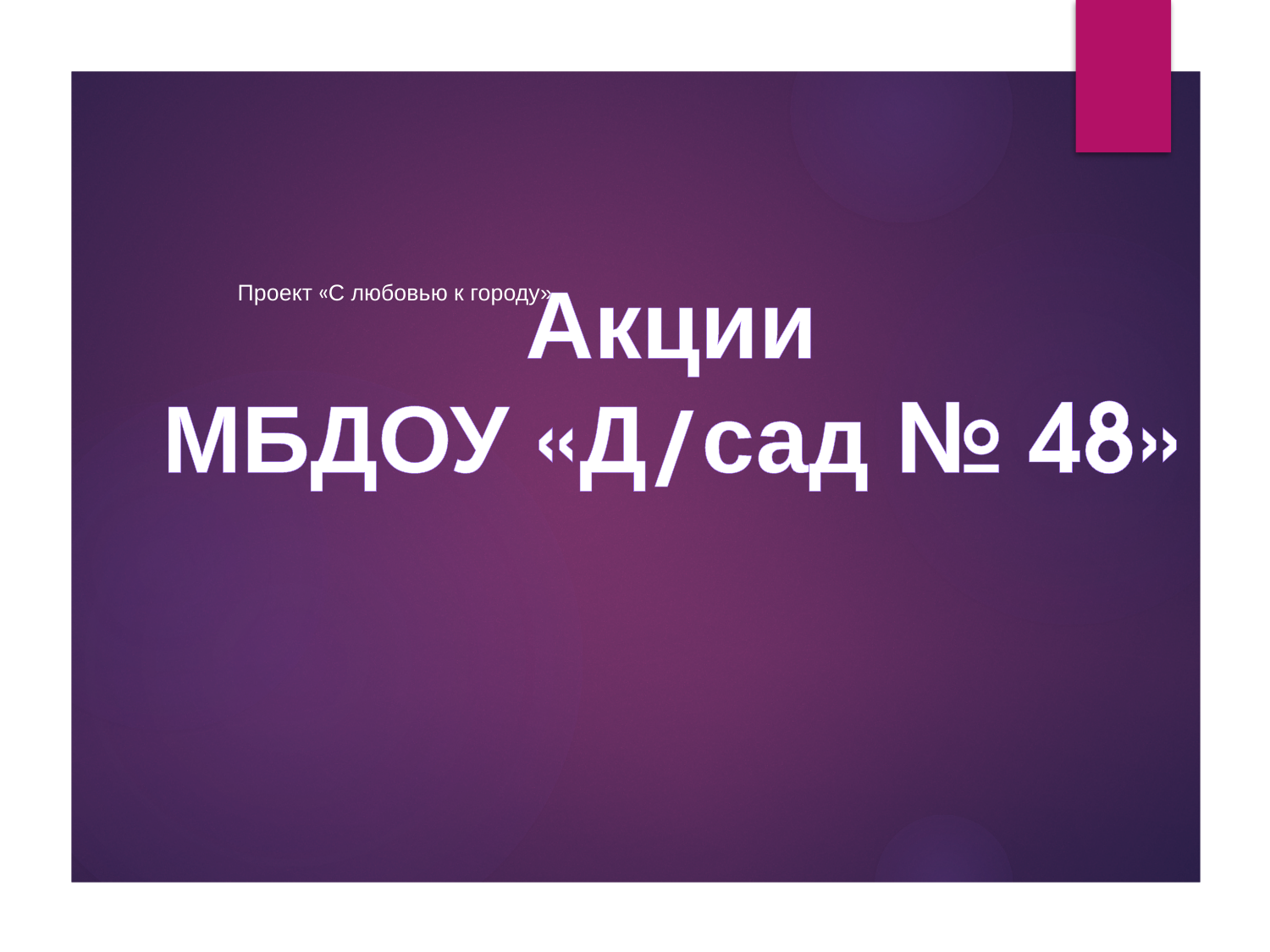

# Проект «С любовью к городу»
Акции
МБДОУ «Д/сад № 48»